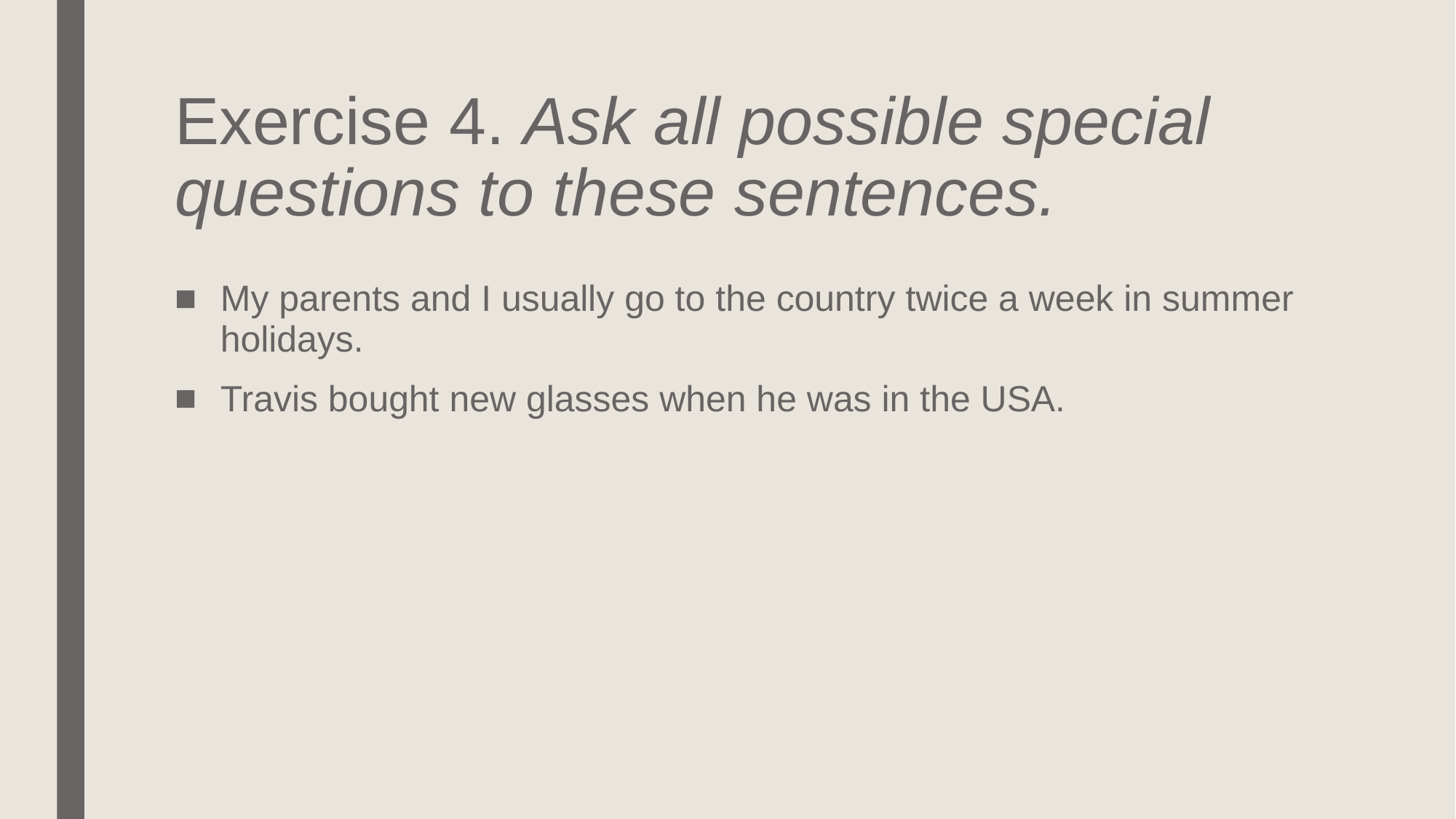

# Exercise 4. Ask all possible special questions to these sentences.
My parents and I usually go to the country twice a week in summer holidays.
Travis bought new glasses when he was in the USA.